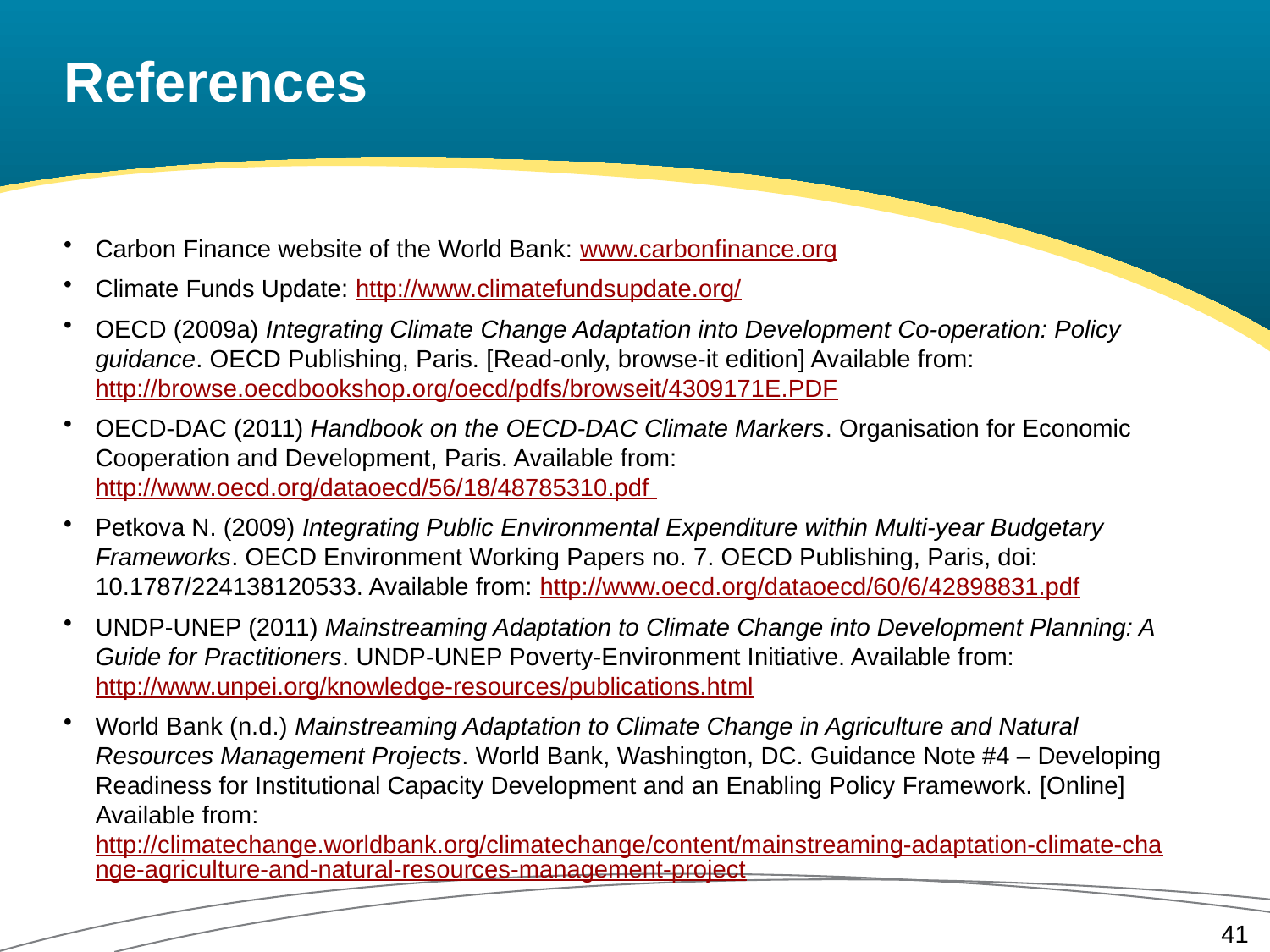

# References
Carbon Finance website of the World Bank: www.carbonfinance.org
Climate Funds Update: http://www.climatefundsupdate.org/
OECD (2009a) Integrating Climate Change Adaptation into Development Co-operation: Policy guidance. OECD Publishing, Paris. [Read-only, browse-it edition] Available from: http://browse.oecdbookshop.org/oecd/pdfs/browseit/4309171E.PDF
OECD-DAC (2011) Handbook on the OECD-DAC Climate Markers. Organisation for Economic Cooperation and Development, Paris. Available from:  http://www.oecd.org/dataoecd/56/18/48785310.pdf
Petkova N. (2009) Integrating Public Environmental Expenditure within Multi-year Budgetary Frameworks. OECD Environment Working Papers no. 7. OECD Publishing, Paris, doi: 10.1787/224138120533. Available from: http://www.oecd.org/dataoecd/60/6/42898831.pdf
UNDP-UNEP (2011) Mainstreaming Adaptation to Climate Change into Development Planning: A Guide for Practitioners. UNDP-UNEP Poverty-Environment Initiative. Available from: http://www.unpei.org/knowledge-resources/publications.html
World Bank (n.d.) Mainstreaming Adaptation to Climate Change in Agriculture and Natural Resources Management Projects. World Bank, Washington, DC. Guidance Note #4 – Developing Readiness for Institutional Capacity Development and an Enabling Policy Framework. [Online] Available from: http://climatechange.worldbank.org/climatechange/content/mainstreaming-adaptation-climate-change-agriculture-and-natural-resources-management-project
41